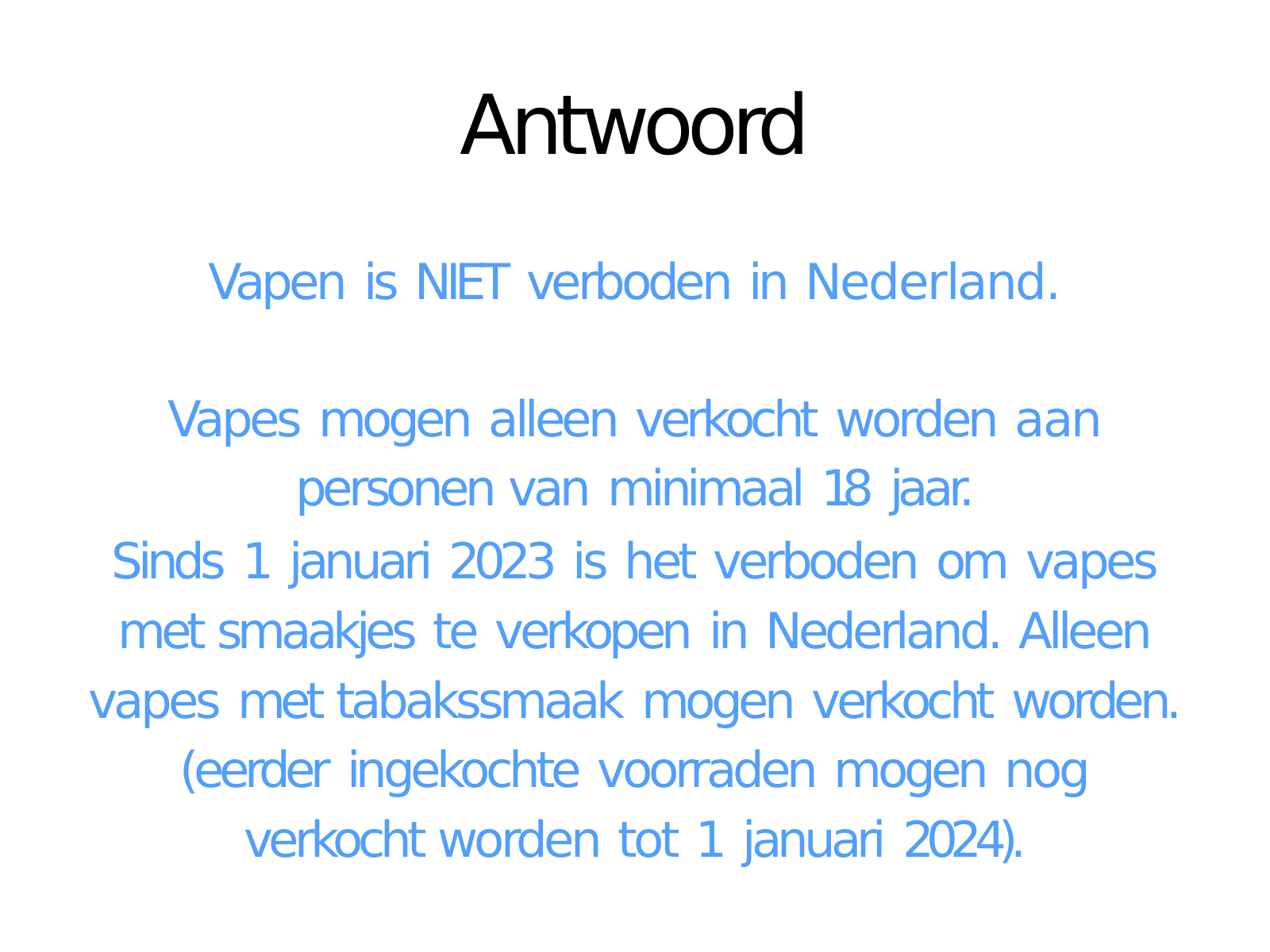

# Antwoord
Vapen is NIET verboden in Nederland.

Vapes mogen alleen verkocht worden aan personen van minimaal 18 jaar.
Sinds 1 januari 2023 is het verboden om vapes met smaakjes te verkopen in Nederland. Alleen vapes met tabakssmaak mogen verkocht worden.
(eerder ingekochte voorraden mogen nog verkocht worden tot 1 januari 2024).